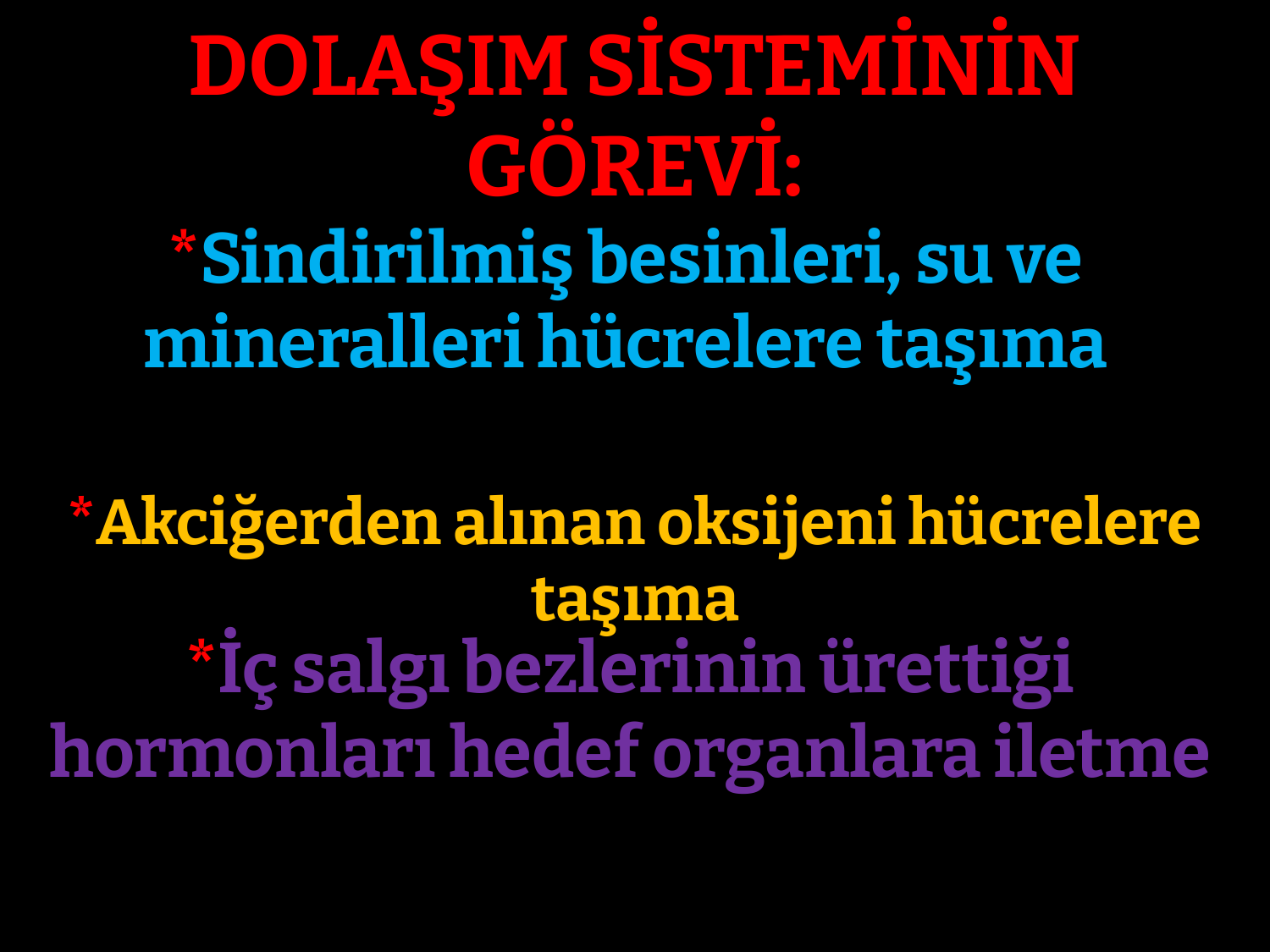

DOLAŞIM SİSTEMİNİN GÖREVİ:
*Sindirilmiş besinleri, su ve mineralleri hücrelere taşıma
#
*Akciğerden alınan oksijeni hücrelere taşıma
*İç salgı bezlerinin ürettiği hormonları hedef organlara iletme